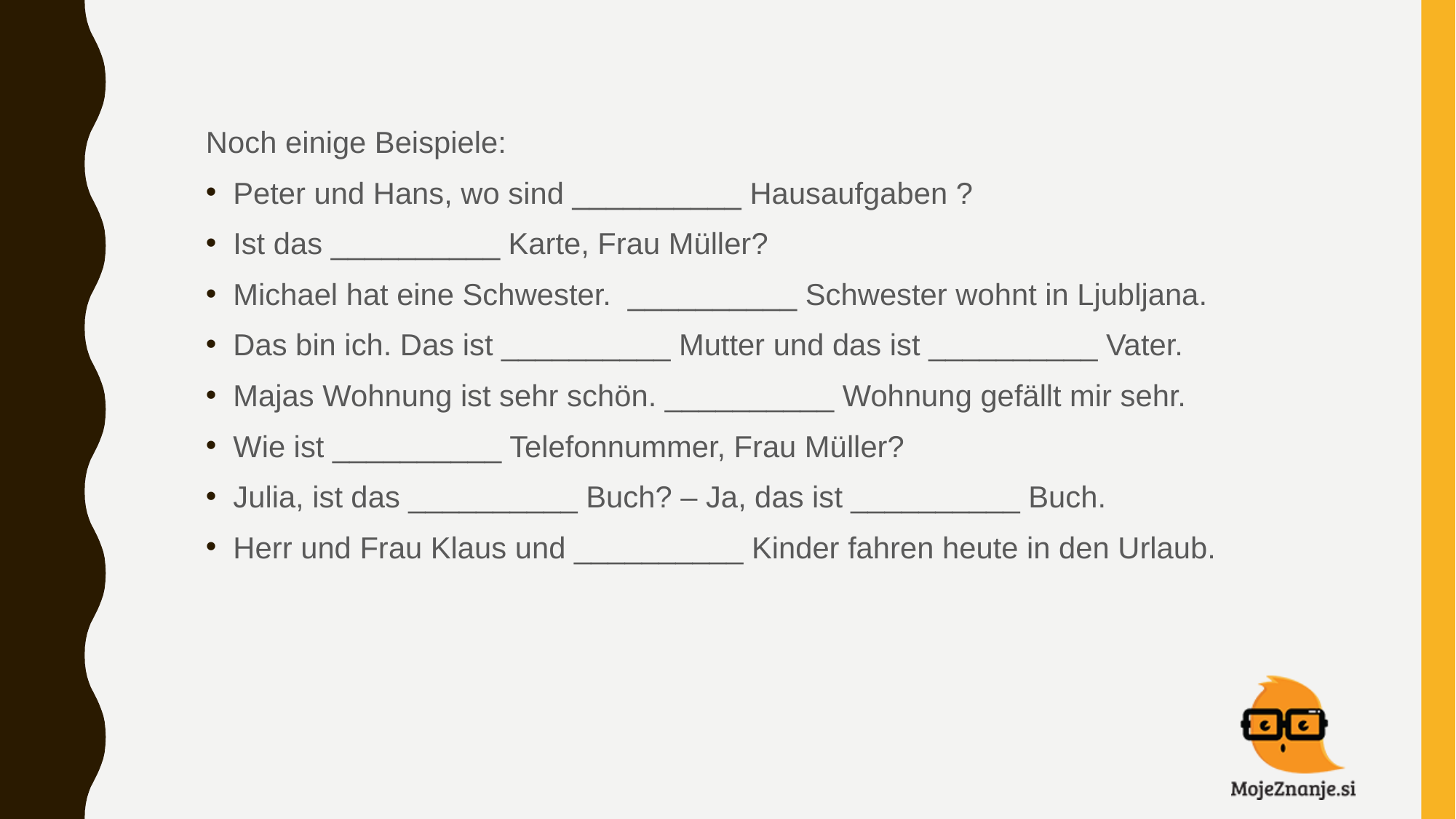

Noch einige Beispiele:
Peter und Hans, wo sind __________ Hausaufgaben ?
Ist das __________ Karte, Frau Müller?
Michael hat eine Schwester.  __________ Schwester wohnt in Ljubljana.
Das bin ich. Das ist __________ Mutter und das ist __________ Vater.
Majas Wohnung ist sehr schön. __________ Wohnung gefällt mir sehr.
Wie ist __________ Telefonnummer, Frau Müller?
Julia, ist das __________ Buch? – Ja, das ist __________ Buch.
Herr und Frau Klaus und __________ Kinder fahren heute in den Urlaub.